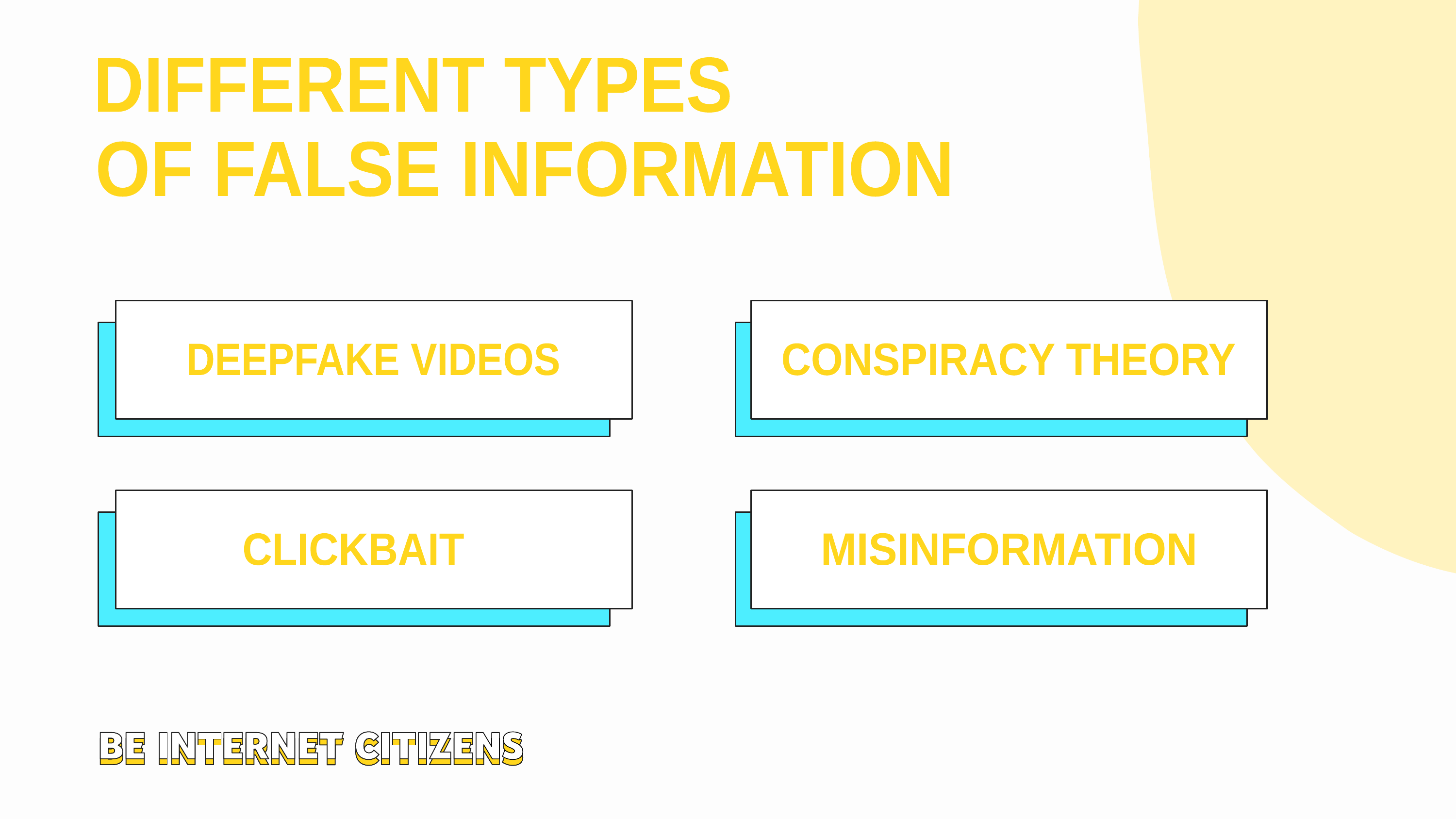

DIFFERENT TYPES
OF FALSE INFORMATION

CONSPIRACY THEORY
DEEPFAKE VIDEOS

MISINFORMATION
CLICKBAIT